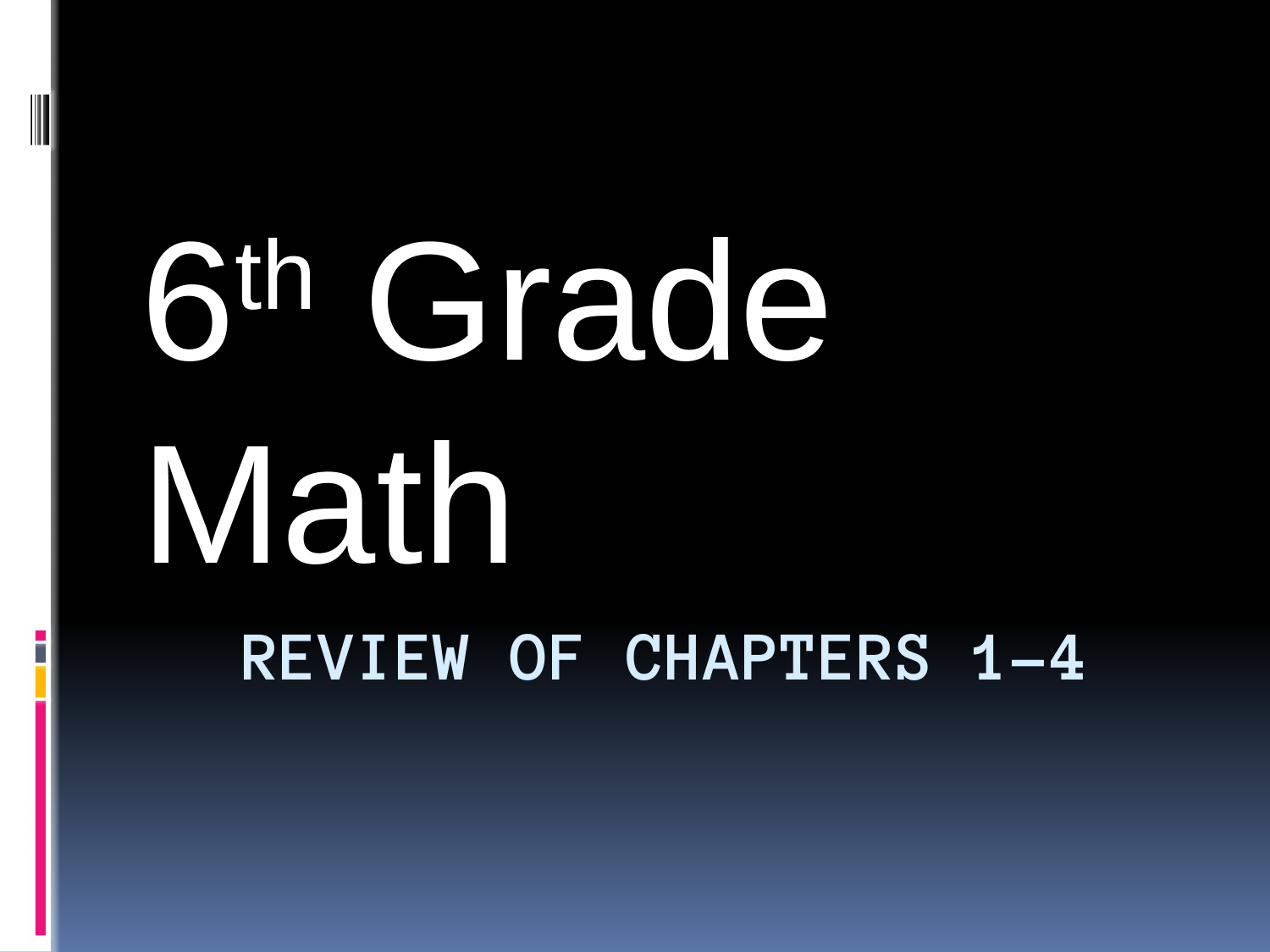

6th Grade Math
# Review of chapters 1-4